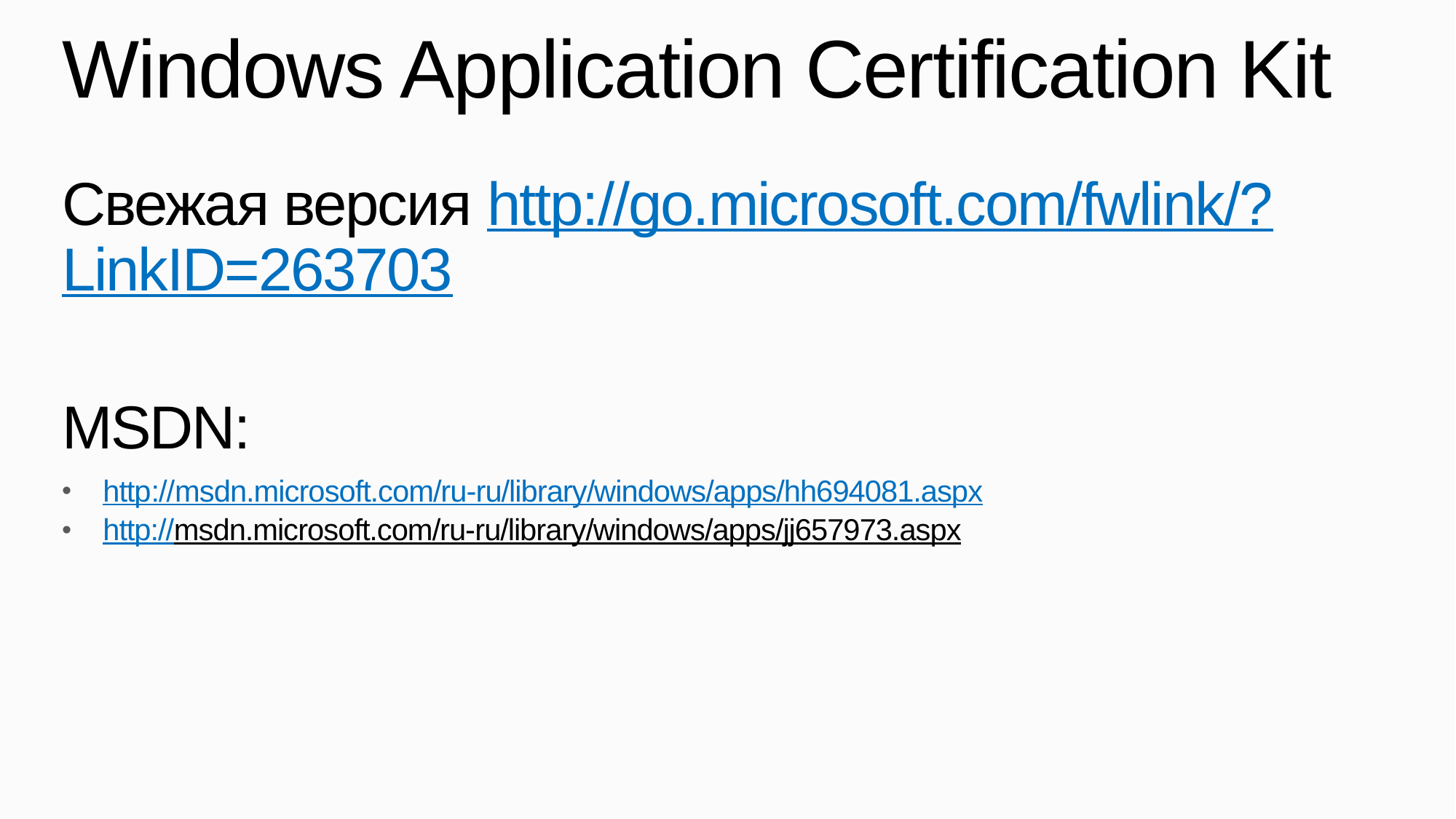

# Windows Application Certification Kit
Свежая версия http://go.microsoft.com/fwlink/?LinkID=263703

MSDN:
http://msdn.microsoft.com/ru-ru/library/windows/apps/hh694081.aspx
http://msdn.microsoft.com/ru-ru/library/windows/apps/jj657973.aspx